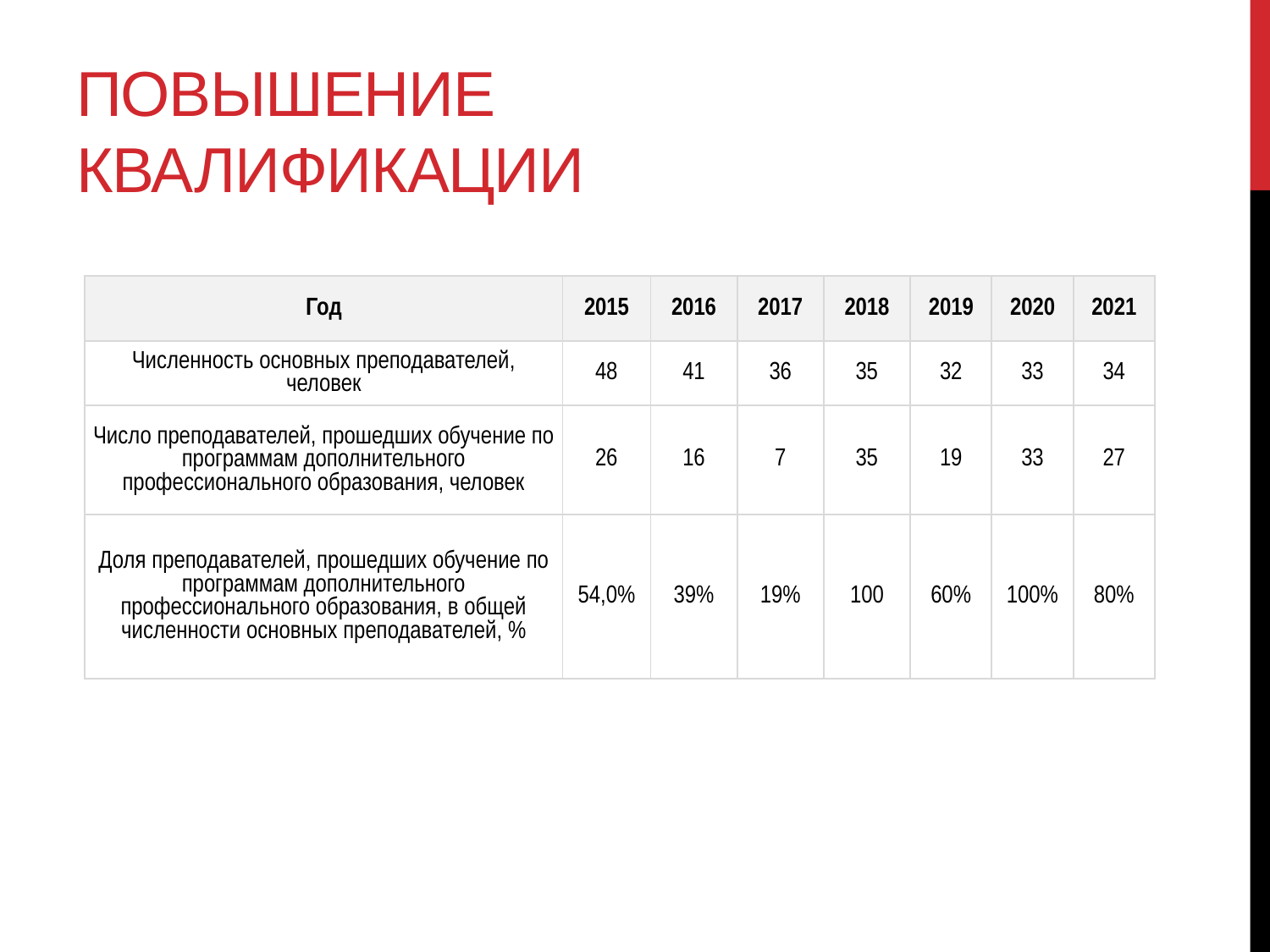

# Повышение квалификации
| Год | 2015 | 2016 | 2017 | 2018 | 2019 | 2020 | 2021 |
| --- | --- | --- | --- | --- | --- | --- | --- |
| Численность основных преподавателей, человек | 48 | 41 | 36 | 35 | 32 | 33 | 34 |
| Число преподавателей, прошедших обучение по программам дополнительного профессионального образования, человек | 26 | 16 | 7 | 35 | 19 | 33 | 27 |
| Доля преподавателей, прошедших обучение по программам дополнительного профессионального образования, в общей численности основных преподавателей, % | 54,0% | 39% | 19% | 100 | 60% | 100% | 80% |